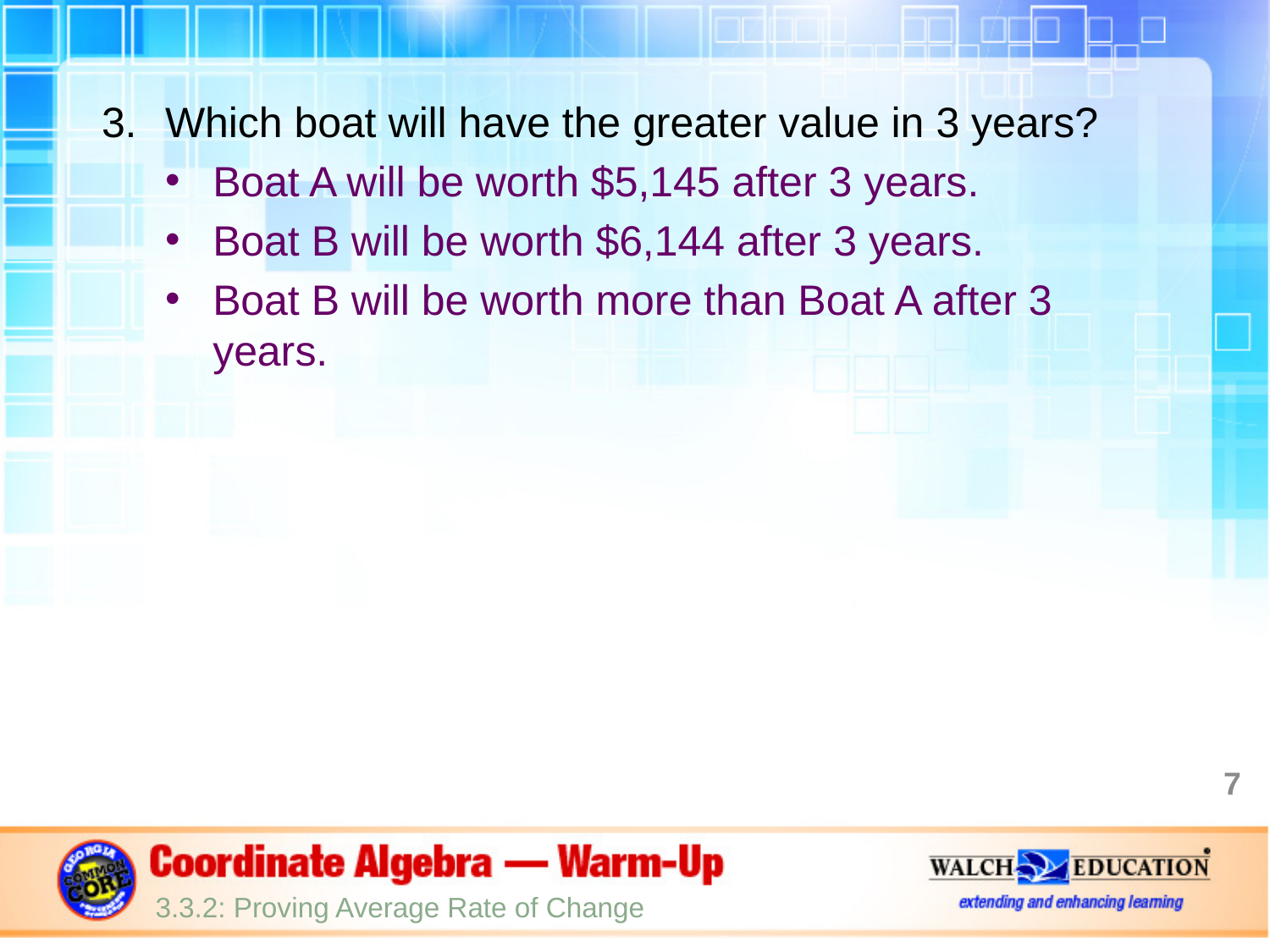

Which boat will have the greater value in 3 years?
Boat A will be worth $5,145 after 3 years.
Boat B will be worth $6,144 after 3 years.
Boat B will be worth more than Boat A after 3 years.

7
3.3.2: Proving Average Rate of Change